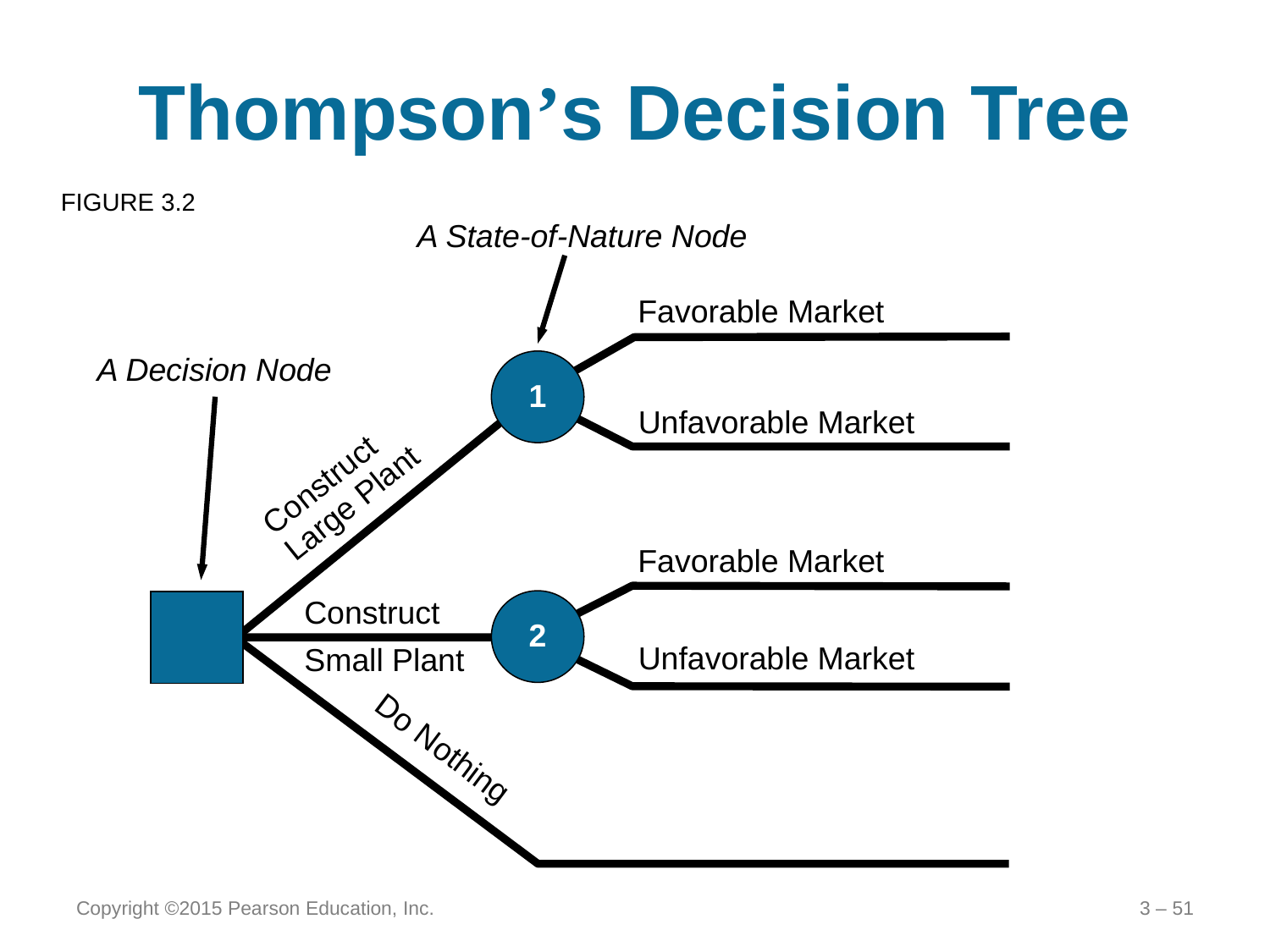

# Thompson’s Decision Tree
FIGURE 3.2
A State-of-Nature Node

Favorable Market

Unfavorable Market
Favorable Market

Unfavorable Market

A Decision Node

1

Construct Large Plant
Construct Small Plant
2

Do Nothing
Copyright ©2015 Pearson Education, Inc.
3 – 51